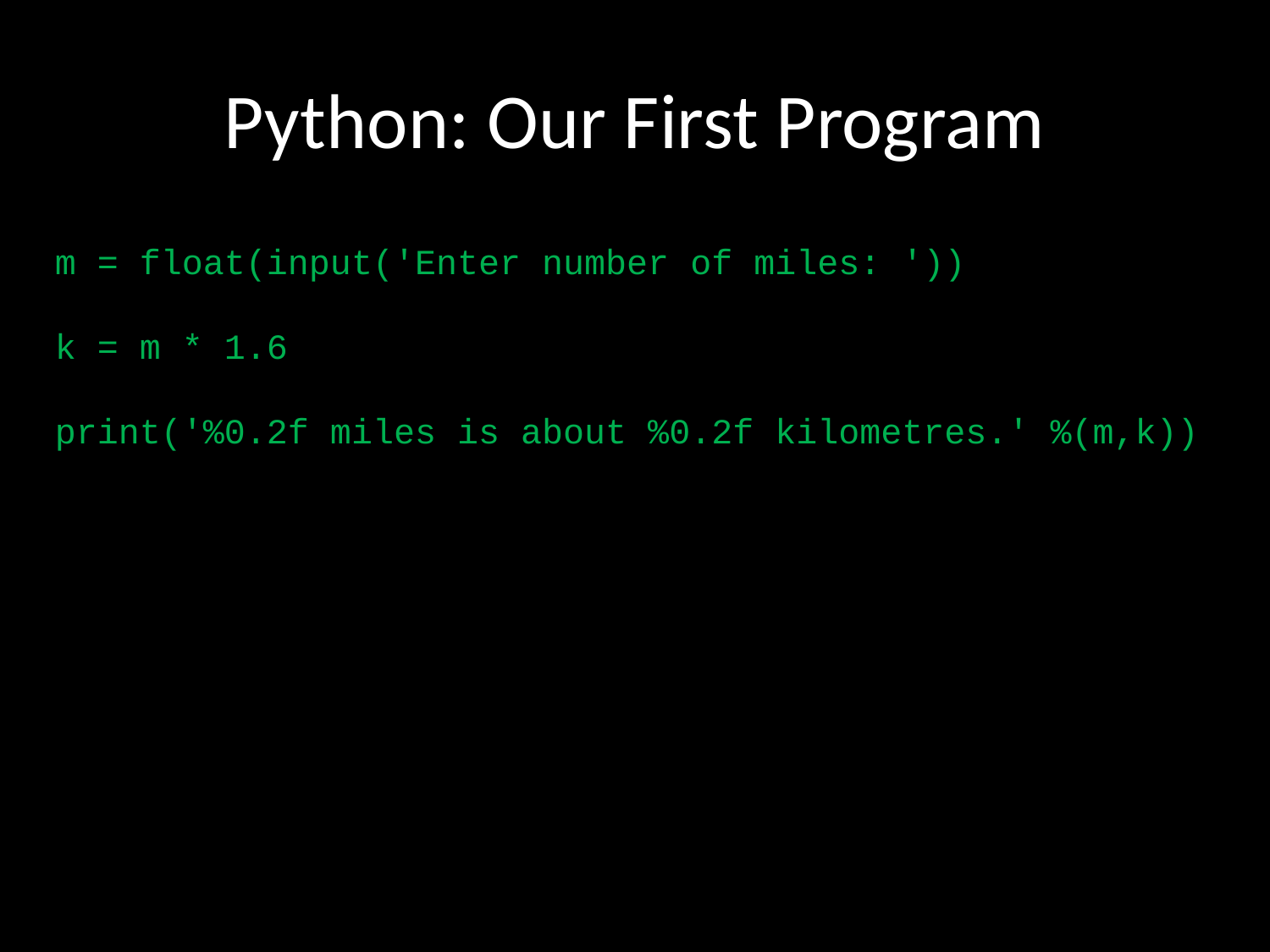

# Python: Our First Program
m = float(input('Enter number of miles: '))
k = m * 1.6

print('%0.2f miles is about %0.2f kilometres.' %(m,k))